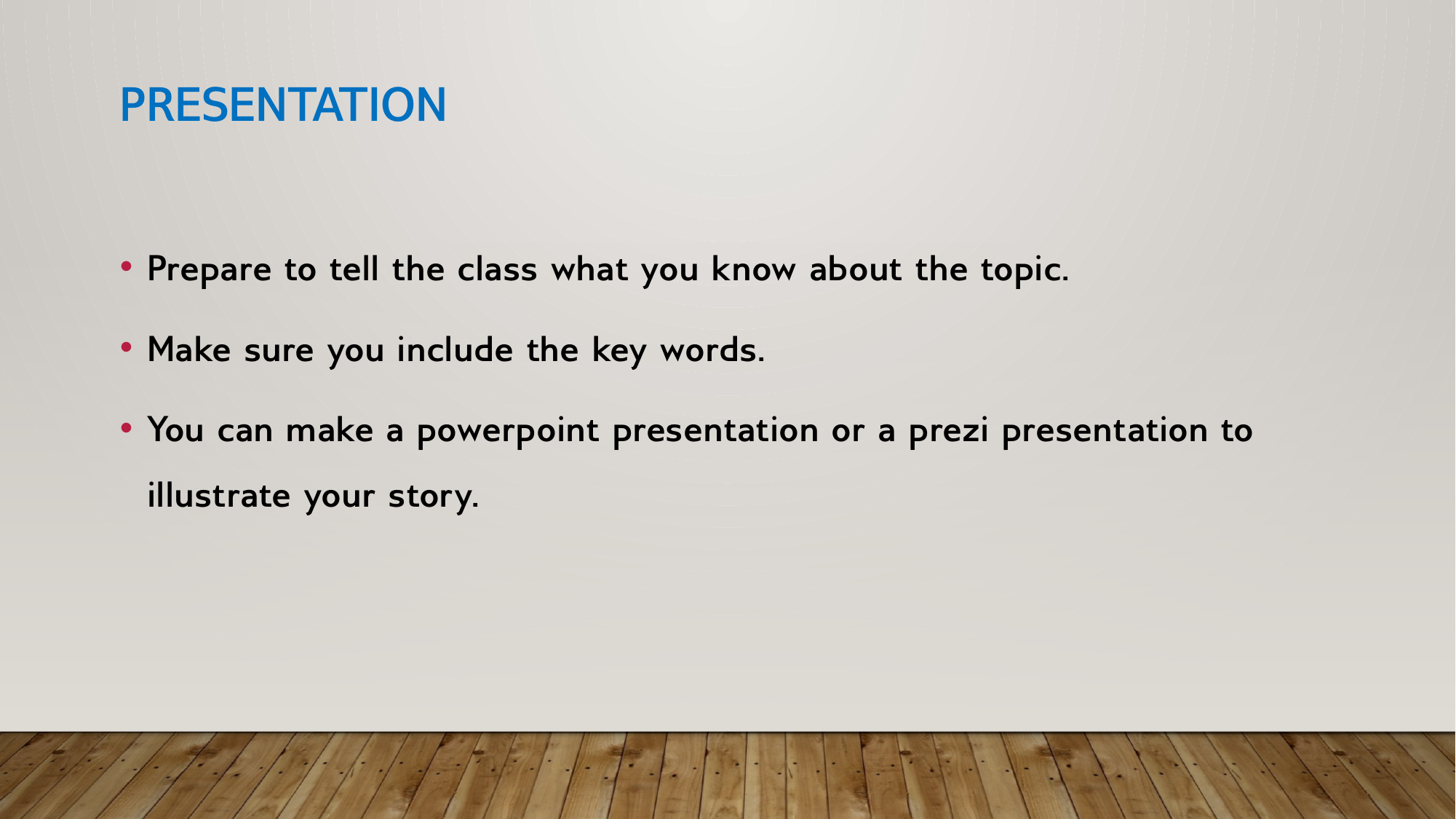

# presentation
Prepare to tell the class what you know about the topic.
Make sure you include the key words.
You can make a powerpoint presentation or a prezi presentation to illustrate your story.